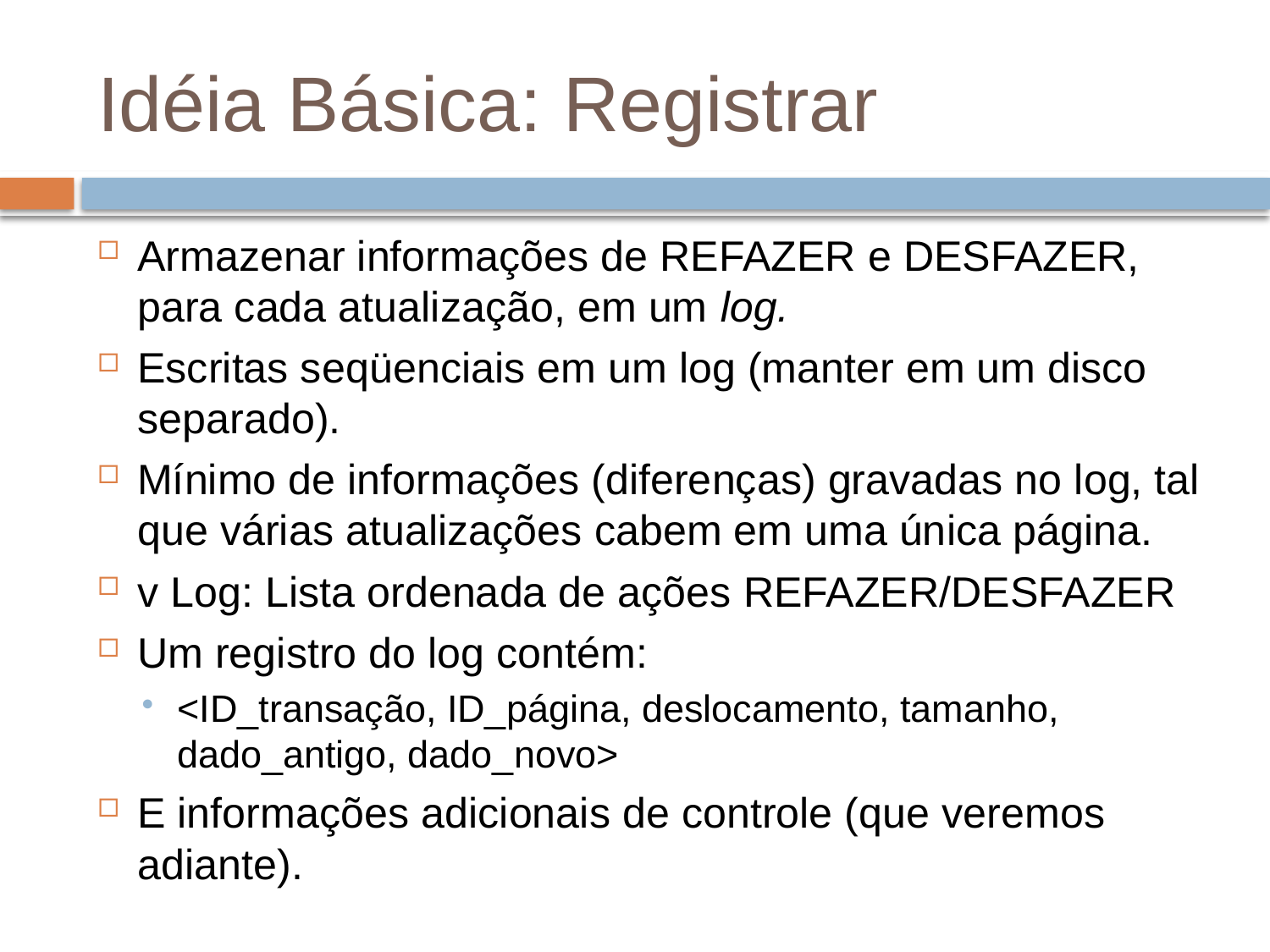

# Idéia Básica: Registrar
Armazenar informações de REFAZER e DESFAZER, para cada atualização, em um log.
Escritas seqüenciais em um log (manter em um disco separado).
Mínimo de informações (diferenças) gravadas no log, tal que várias atualizações cabem em uma única página.
v Log: Lista ordenada de ações REFAZER/DESFAZER
Um registro do log contém:
<ID_transação, ID_página, deslocamento, tamanho, dado_antigo, dado_novo>
E informações adicionais de controle (que veremos adiante).